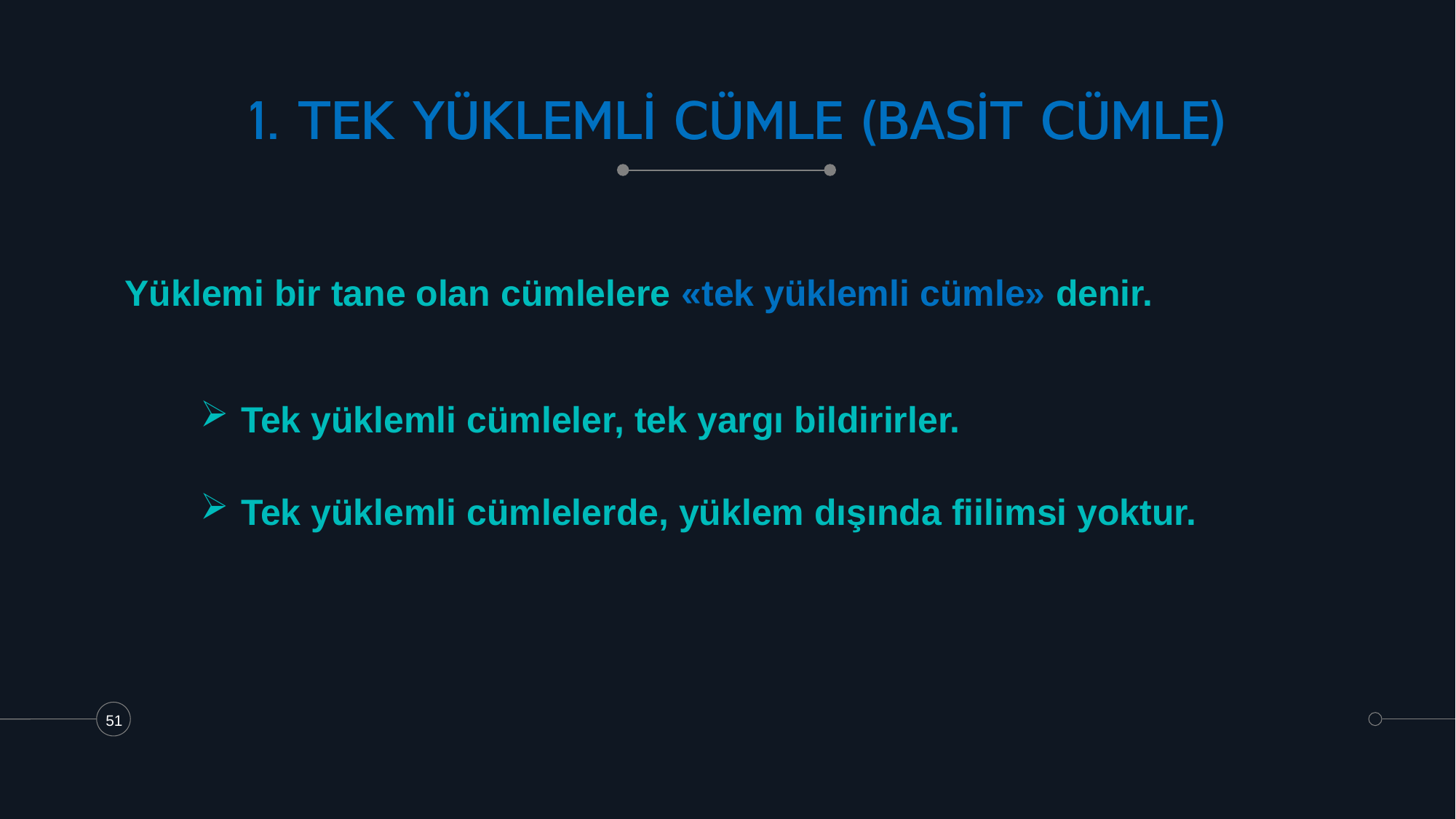

# 1. TEK YÜKLEMLİ CÜMLE (BASİT CÜMLE)
Yüklemi bir tane olan cümlelere «tek yüklemli cümle» denir.
Tek yüklemli cümleler, tek yargı bildirirler.
Tek yüklemli cümlelerde, yüklem dışında fiilimsi yoktur.
51